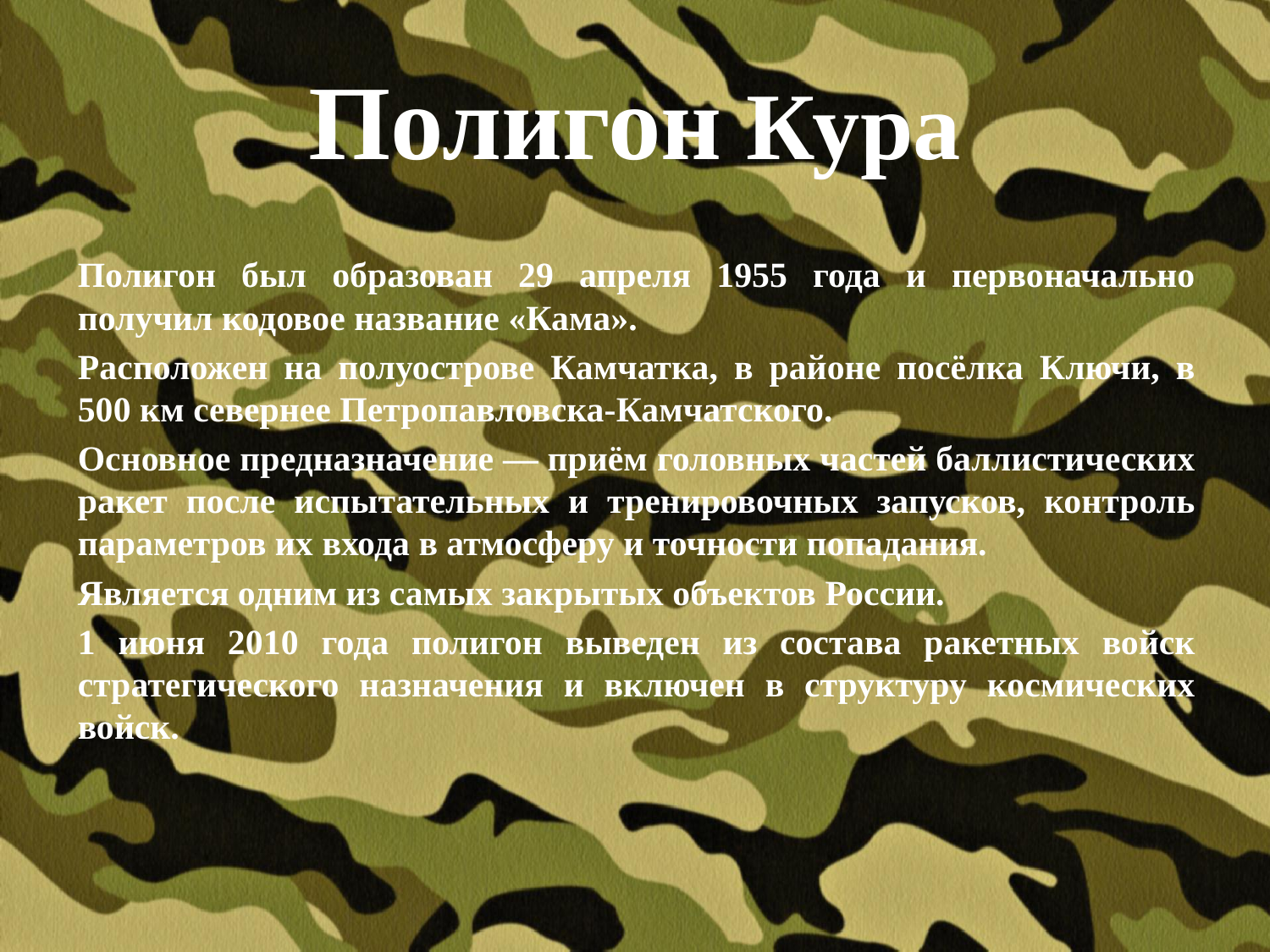

# Полигон Кура
Полигон был образован 29 апреля 1955 года и первоначально получил кодовое название «Кама».
Расположен на полуострове Камчатка, в районе посёлка Ключи, в 500 км севернее Петропавловска-Камчатского.
Основное предназначение — приём головных частей баллистических ракет после испытательных и тренировочных запусков, контроль параметров их входа в атмосферу и точности попадания.
Является одним из самых закрытых объектов России.
1 июня 2010 года полигон выведен из состава ракетных войск стратегического назначения и включен в структуру космических войск.